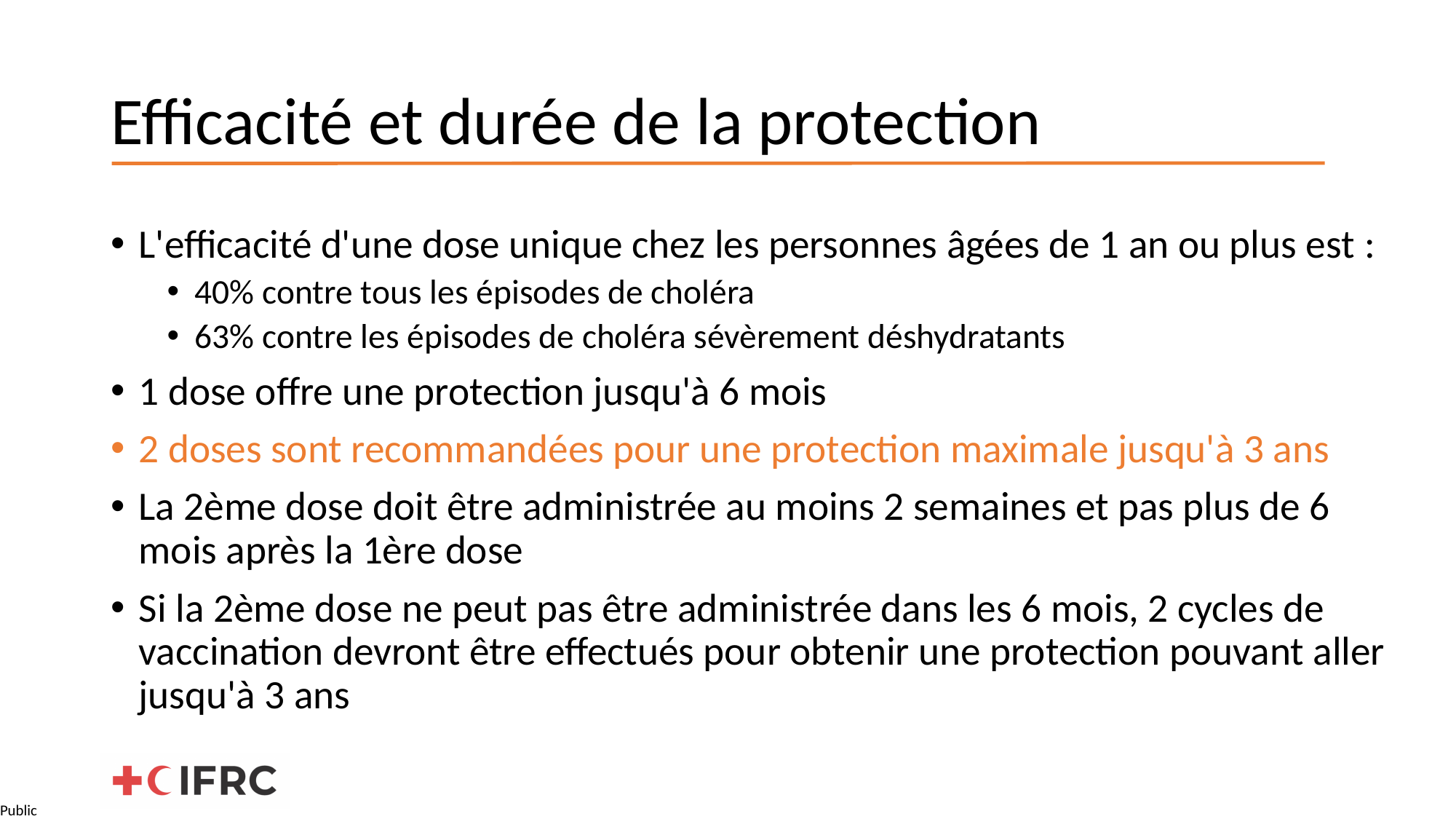

# Efficacité et durée de la protection
L'efficacité d'une dose unique chez les personnes âgées de 1 an ou plus est :
40% contre tous les épisodes de choléra
63% contre les épisodes de choléra sévèrement déshydratants
1 dose offre une protection jusqu'à 6 mois
2 doses sont recommandées pour une protection maximale jusqu'à 3 ans
La 2ème dose doit être administrée au moins 2 semaines et pas plus de 6 mois après la 1ère dose
Si la 2ème dose ne peut pas être administrée dans les 6 mois, 2 cycles de vaccination devront être effectués pour obtenir une protection pouvant aller jusqu'à 3 ans